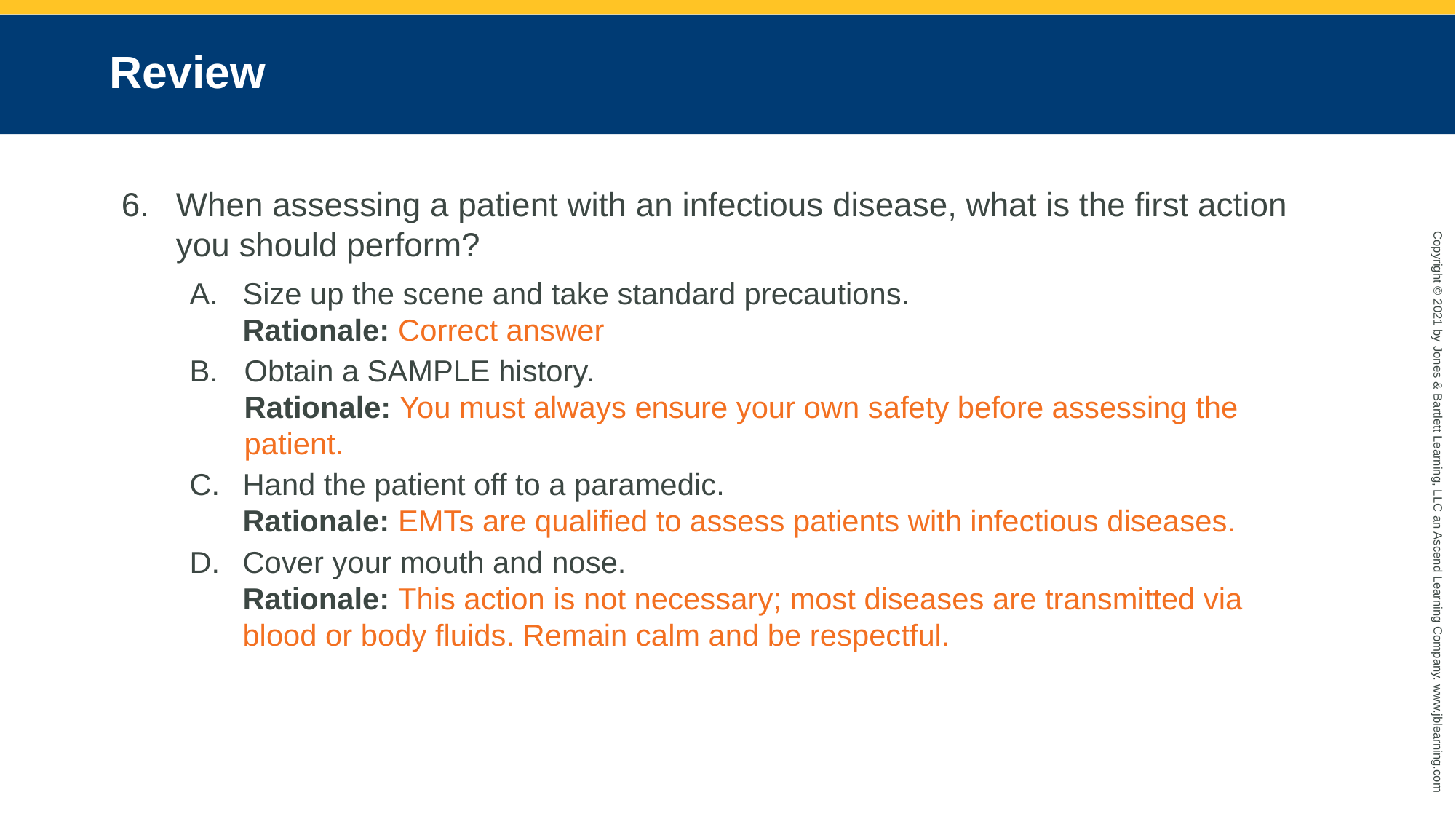

# Review
When assessing a patient with an infectious disease, what is the first action you should perform?
Size up the scene and take standard precautions.
Rationale: Correct answer
Obtain a SAMPLE history.
Rationale: You must always ensure your own safety before assessing the patient.
Hand the patient off to a paramedic.
Rationale: EMTs are qualified to assess patients with infectious diseases.
Cover your mouth and nose.
Rationale: This action is not necessary; most diseases are transmitted via blood or body fluids. Remain calm and be respectful.